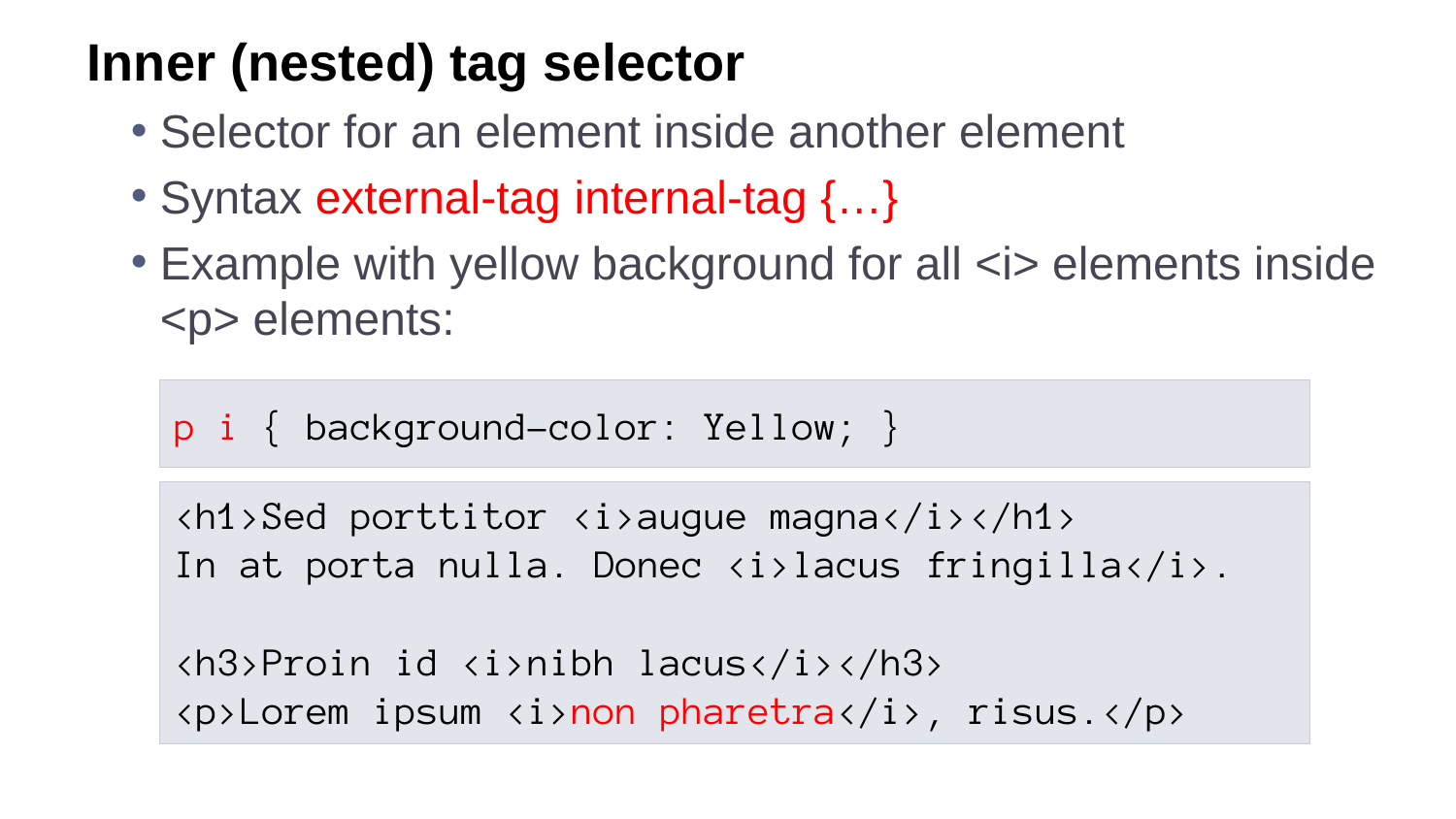

Inner (nested) tag selector
Selector for an element inside another element
Syntax external-tag internal-tag {…}
Example with yellow background for all <i> elements inside <p> elements:
p i { background-color: Yellow; }
<h1>Sed porttitor <i>augue magna</i></h1>
In at porta nulla. Donec <i>lacus fringilla</i>.

<h3>Proin id <i>nibh lacus</i></h3>
<p>Lorem ipsum <i>non pharetra</i>, risus.</p>